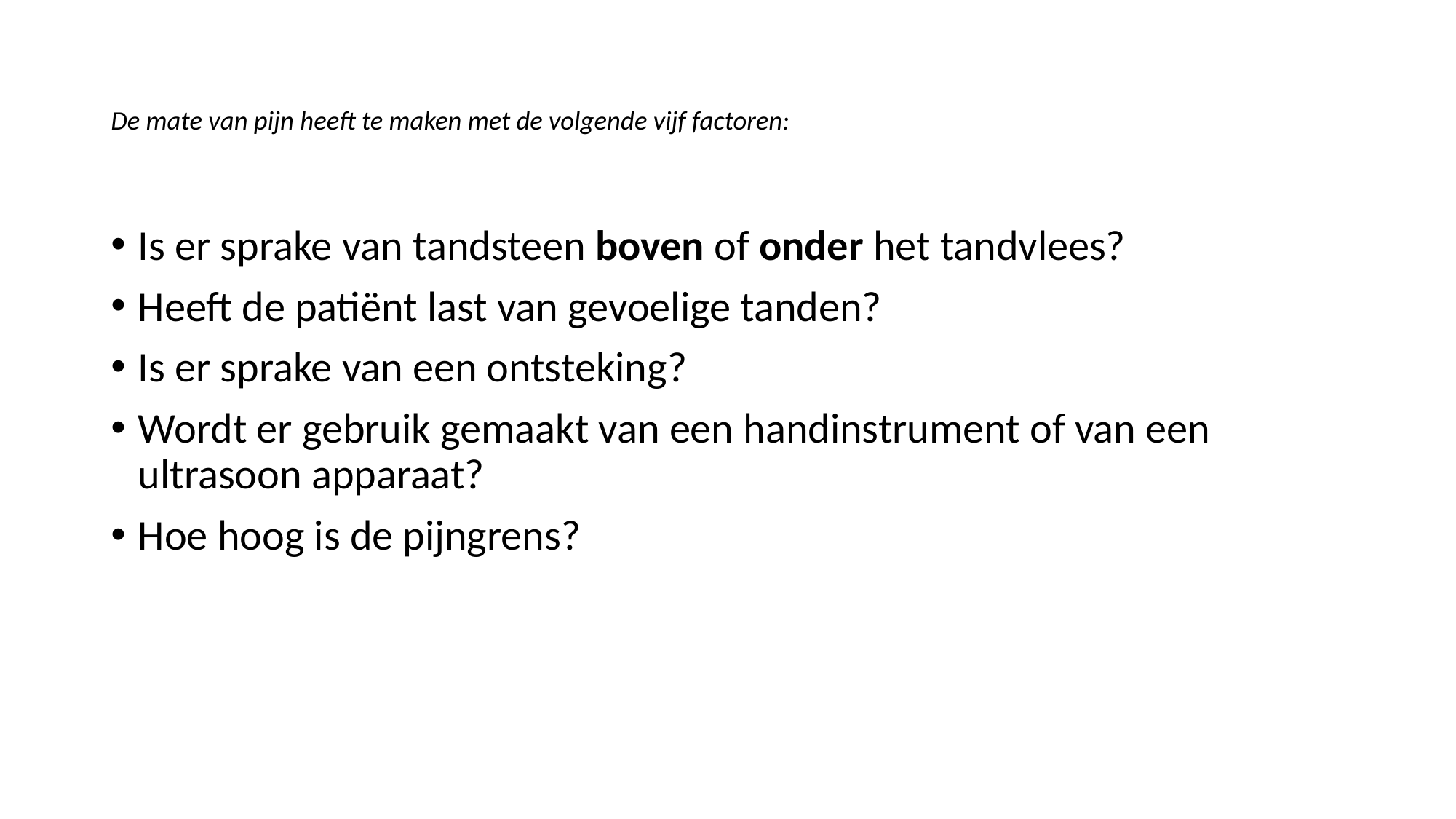

# De mate van pijn heeft te maken met de volgende vijf factoren:
Is er sprake van tandsteen boven of onder het tandvlees?
Heeft de patiënt last van gevoelige tanden?
Is er sprake van een ontsteking?
Wordt er gebruik gemaakt van een handinstrument of van een ultrasoon apparaat?
Hoe hoog is de pijngrens?